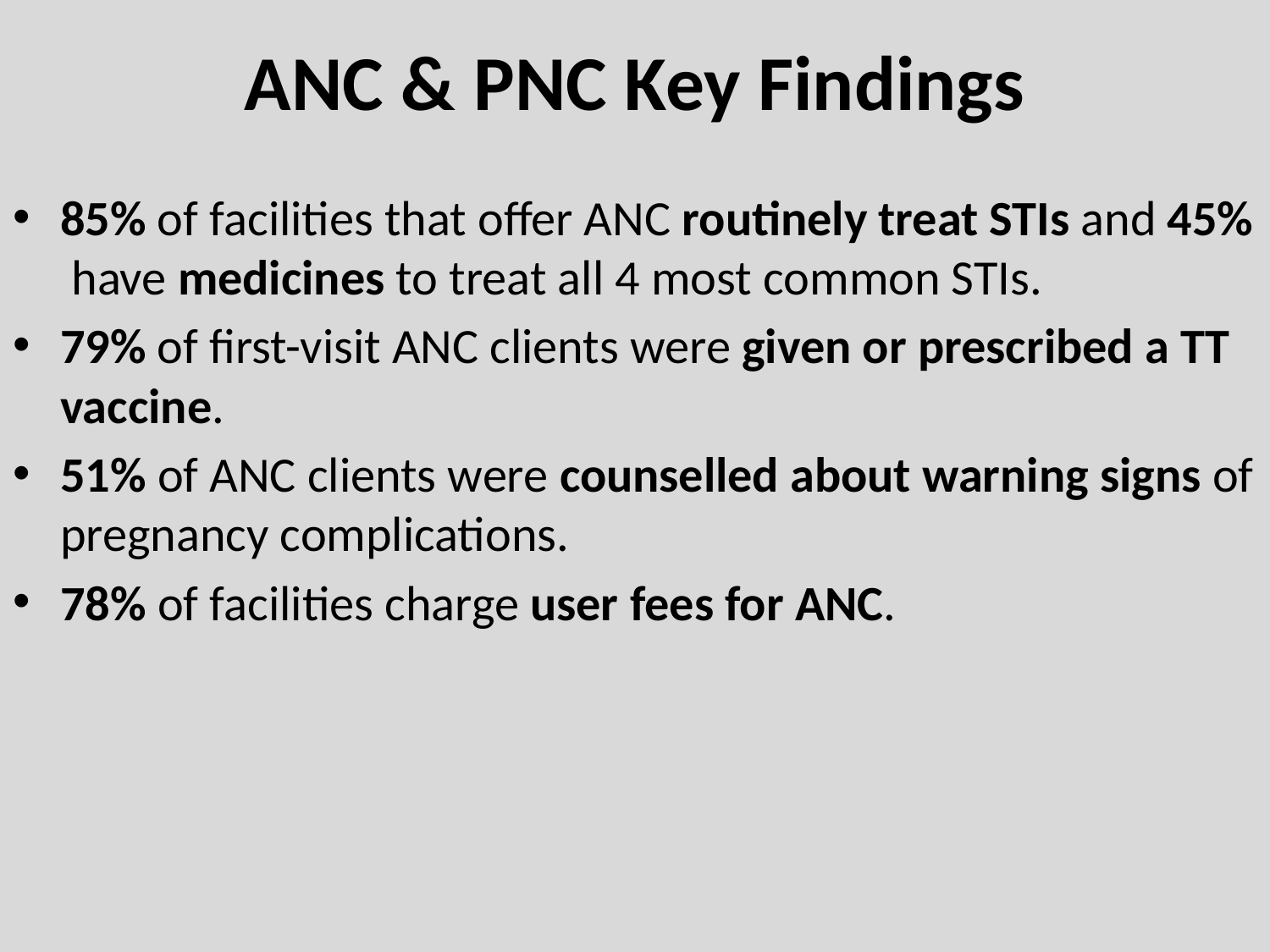

# ANC & PNC Key Findings
85% of facilities that offer ANC routinely treat STIs and 45%  have medicines to treat all 4 most common STIs.
79% of first-visit ANC clients were given or prescribed a TT vaccine.
51% of ANC clients were counselled about warning signs of pregnancy complications.
78% of facilities charge user fees for ANC.